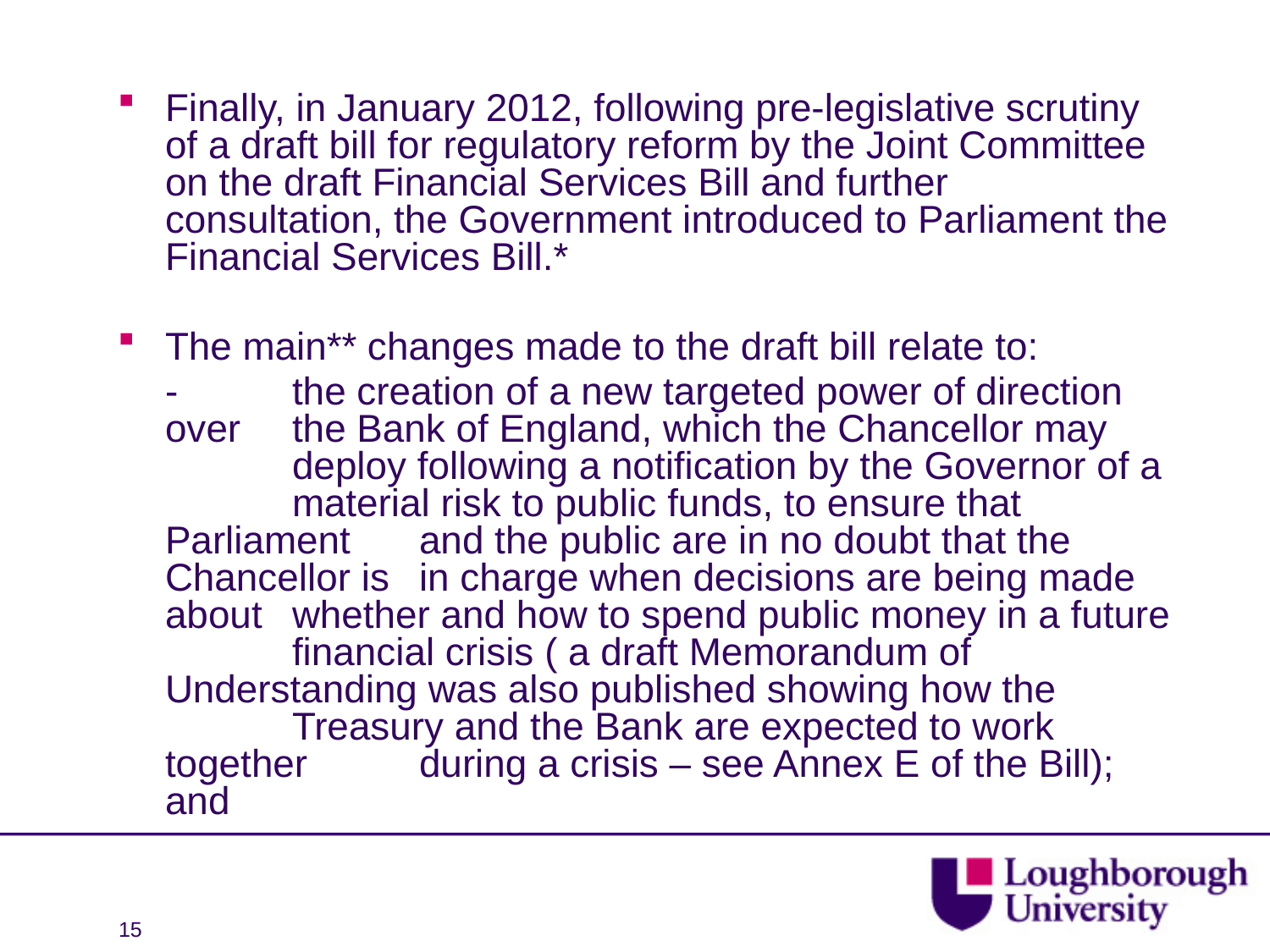

Finally, in January 2012, following pre-legislative scrutiny of a draft bill for regulatory reform by the Joint Committee on the draft Financial Services Bill and further consultation, the Government introduced to Parliament the Financial Services Bill.*

The main** changes made to the draft bill relate to:
	-	the creation of a new targeted power of direction over 	the Bank of England, which the Chancellor may 	deploy following a notification by the Governor of a 	material risk to public funds, to ensure that Parliament 	and the public are in no doubt that the Chancellor is 	in charge when decisions are being made about 	whether and how to spend public money in a future 	financial crisis ( a draft Memorandum of 	Understanding was also published showing how the 	Treasury and the Bank are expected to work together 	during a crisis – see Annex E of the Bill); and
15